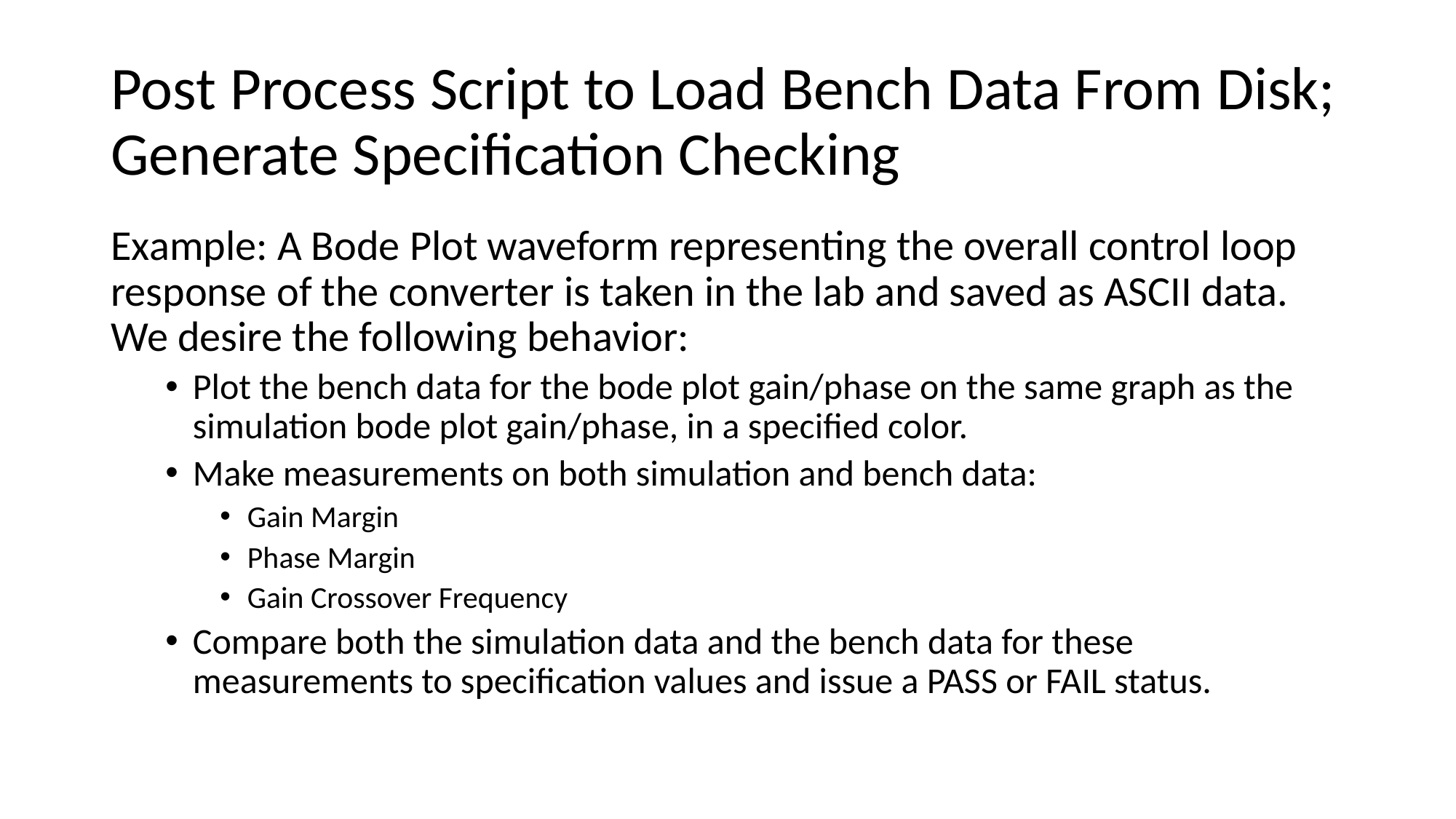

# Post Process Script to Load Bench Data From Disk; Generate Specification Checking
Example: A Bode Plot waveform representing the overall control loop response of the converter is taken in the lab and saved as ASCII data. We desire the following behavior:
Plot the bench data for the bode plot gain/phase on the same graph as the simulation bode plot gain/phase, in a specified color.
Make measurements on both simulation and bench data:
Gain Margin
Phase Margin
Gain Crossover Frequency
Compare both the simulation data and the bench data for these measurements to specification values and issue a PASS or FAIL status.